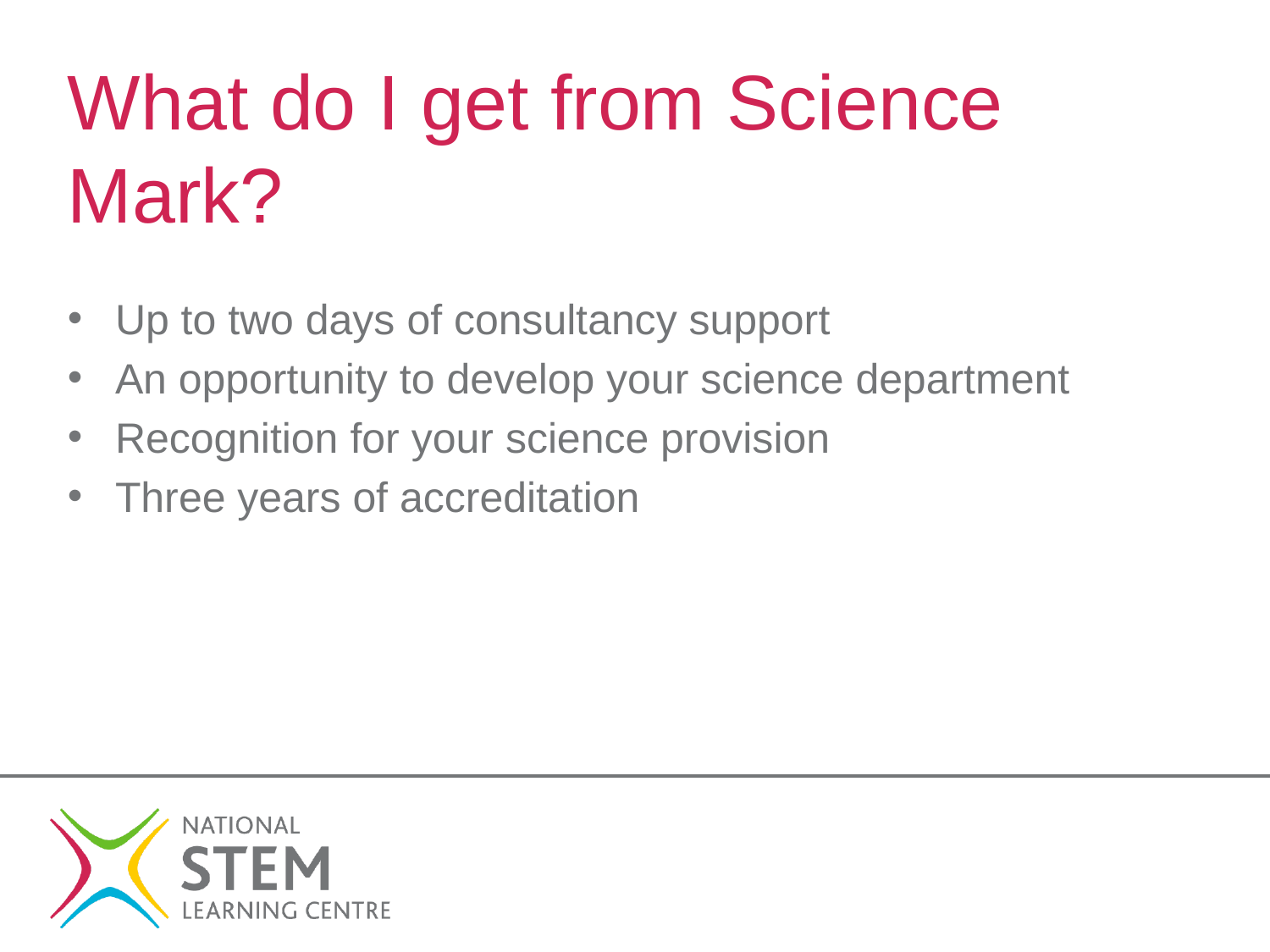

# What do I get from Science Mark?
Up to two days of consultancy support
An opportunity to develop your science department
Recognition for your science provision
Three years of accreditation